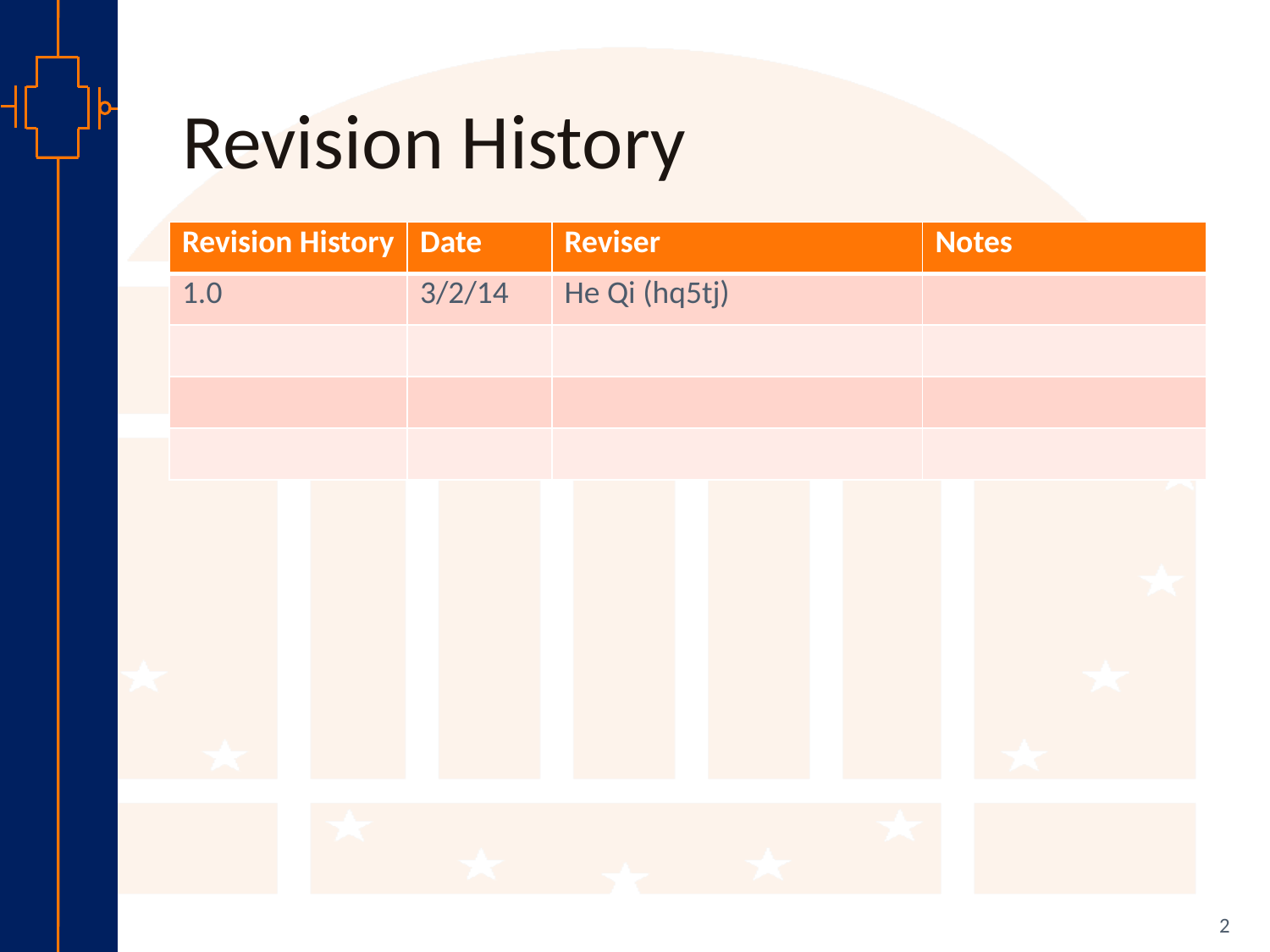

# Revision History
| Revision History | Date | Reviser | Notes |
| --- | --- | --- | --- |
| 1.0 | 3/2/14 | He Qi (hq5tj) |  |
|  |  |  |  |
|  |  |  |  |
|  |  |  |  |
2